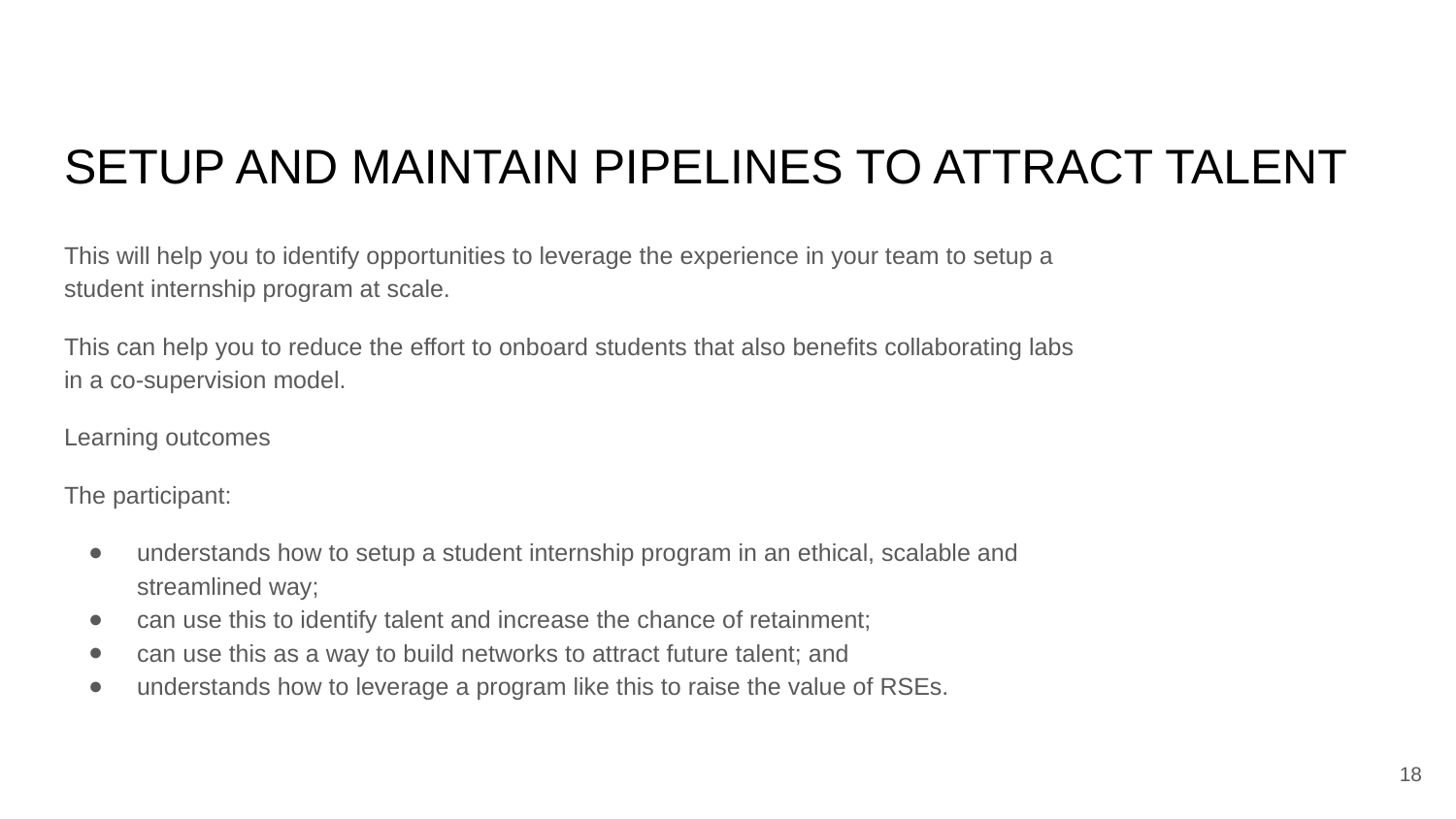

# SETUP AND MAINTAIN PIPELINES TO ATTRACT TALENT
This will help you to identify opportunities to leverage the experience in your team to setup a student internship program at scale.
This can help you to reduce the effort to onboard students that also benefits collaborating labs in a co-supervision model.
Learning outcomes
The participant:
understands how to setup a student internship program in an ethical, scalable and streamlined way;
can use this to identify talent and increase the chance of retainment;
can use this as a way to build networks to attract future talent; and
understands how to leverage a program like this to raise the value of RSEs.

18